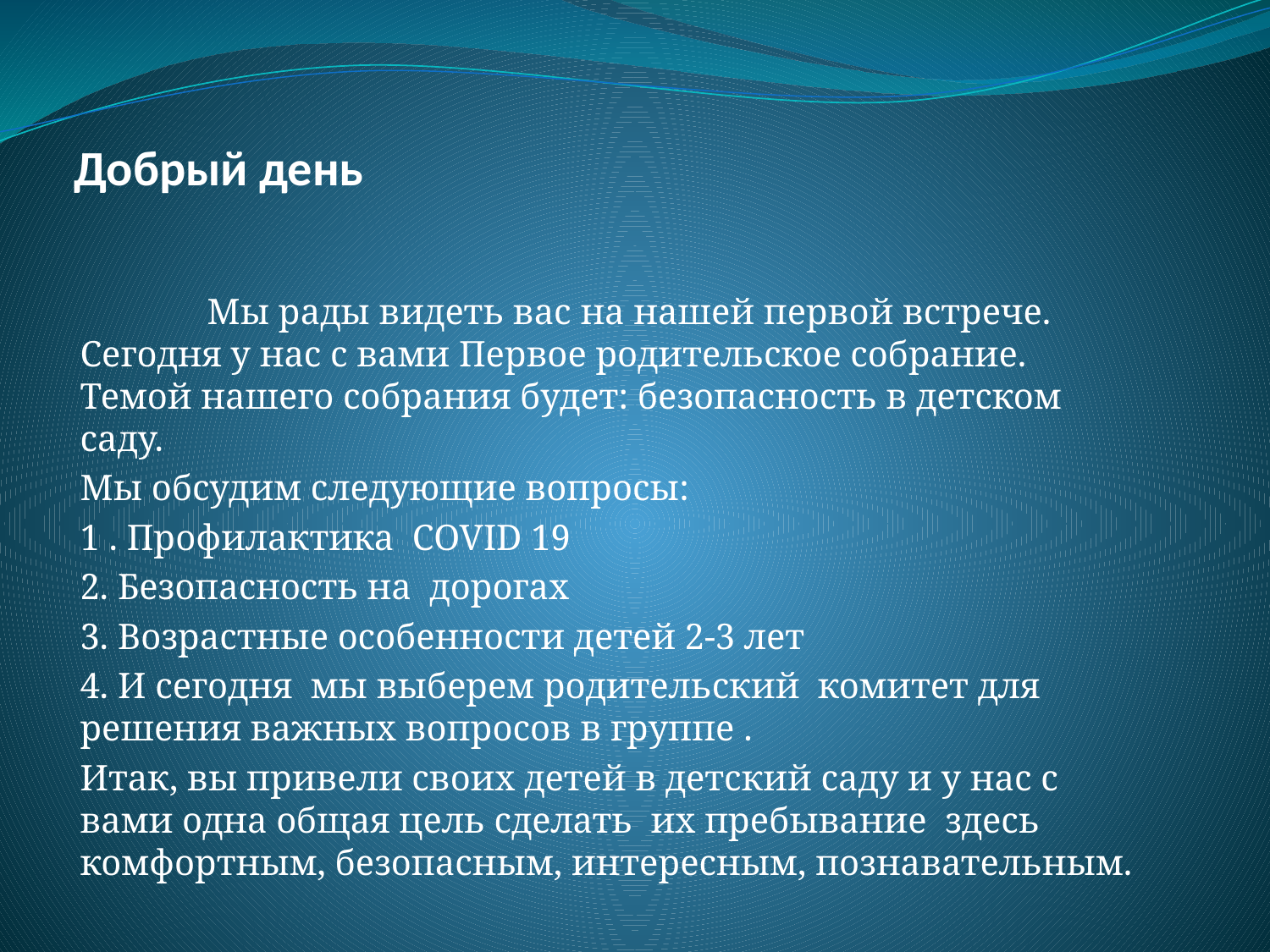

# Добрый день

	Мы рады видеть вас на нашей первой встрече. Сегодня у нас с вами Первое родительское собрание. Темой нашего собрания будет: безопасность в детском саду.
Мы обсудим следующие вопросы:
1 . Профилактика  COVID 19
2. Безопасность на  дорогах
3. Возрастные особенности детей 2-3 лет
4. И сегодня  мы выберем родительский  комитет для решения важных вопросов в группе .
Итак, вы привели своих детей в детский саду и у нас с вами одна общая цель сделать  их пребывание  здесь комфортным, безопасным, интересным, познавательным.